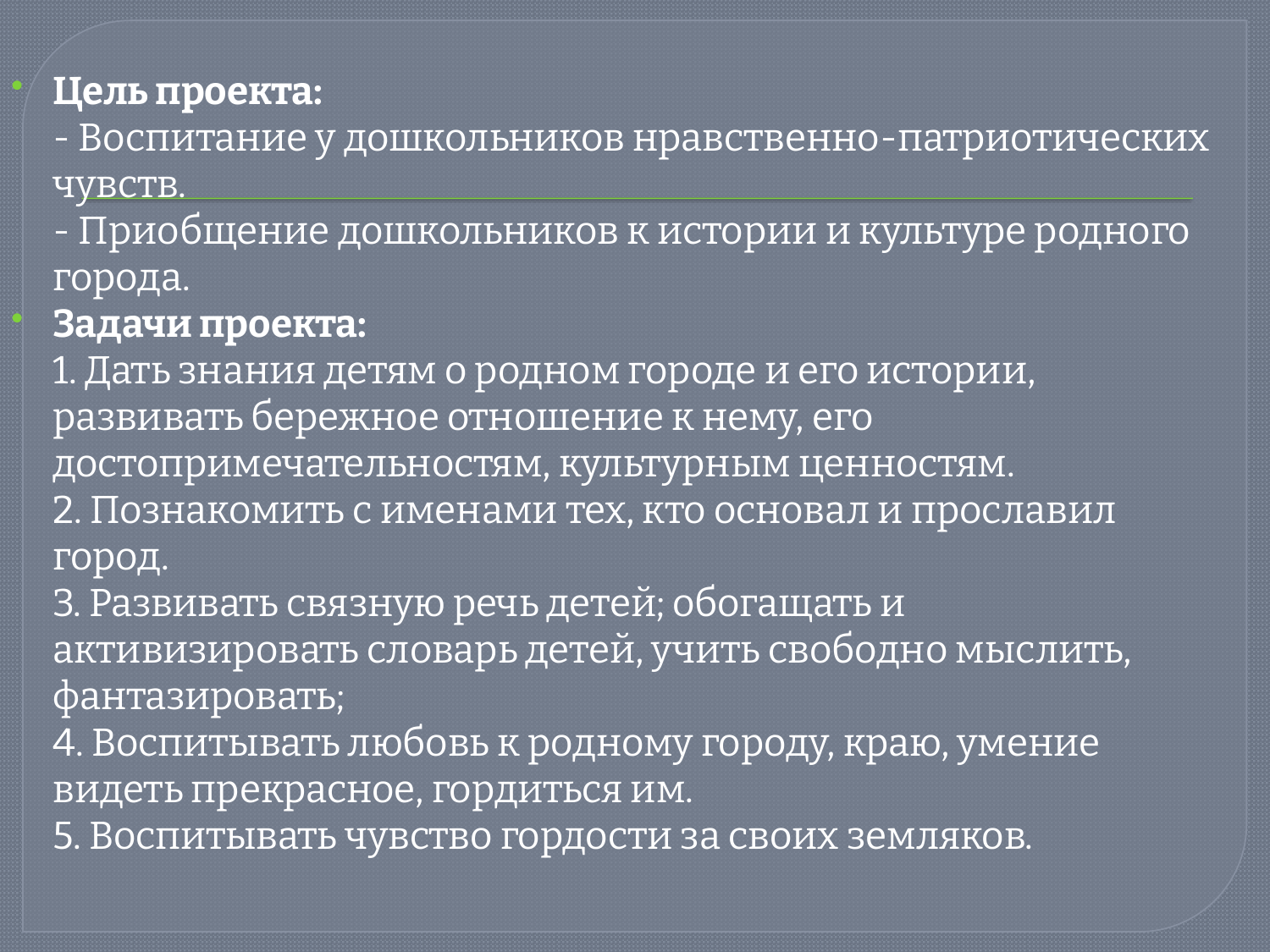

Цель проекта:
- Воспитание у дошкольников нравственно-патриотических чувств.
- Приобщение дошкольников к истории и культуре родного города.
Задачи проекта:
1. Дать знания детям о родном городе и его истории, развивать бережное отношение к нему, его достопримечательностям, культурным ценностям.
2. Познакомить с именами тех, кто основал и прославил город. 
3. Развивать связную речь детей; обогащать и активизировать словарь детей, учить свободно мыслить, фантазировать;
4. Воспитывать любовь к родному городу, краю, умение видеть прекрасное, гордиться им. 
5. Воспитывать чувство гордости за своих земляков.